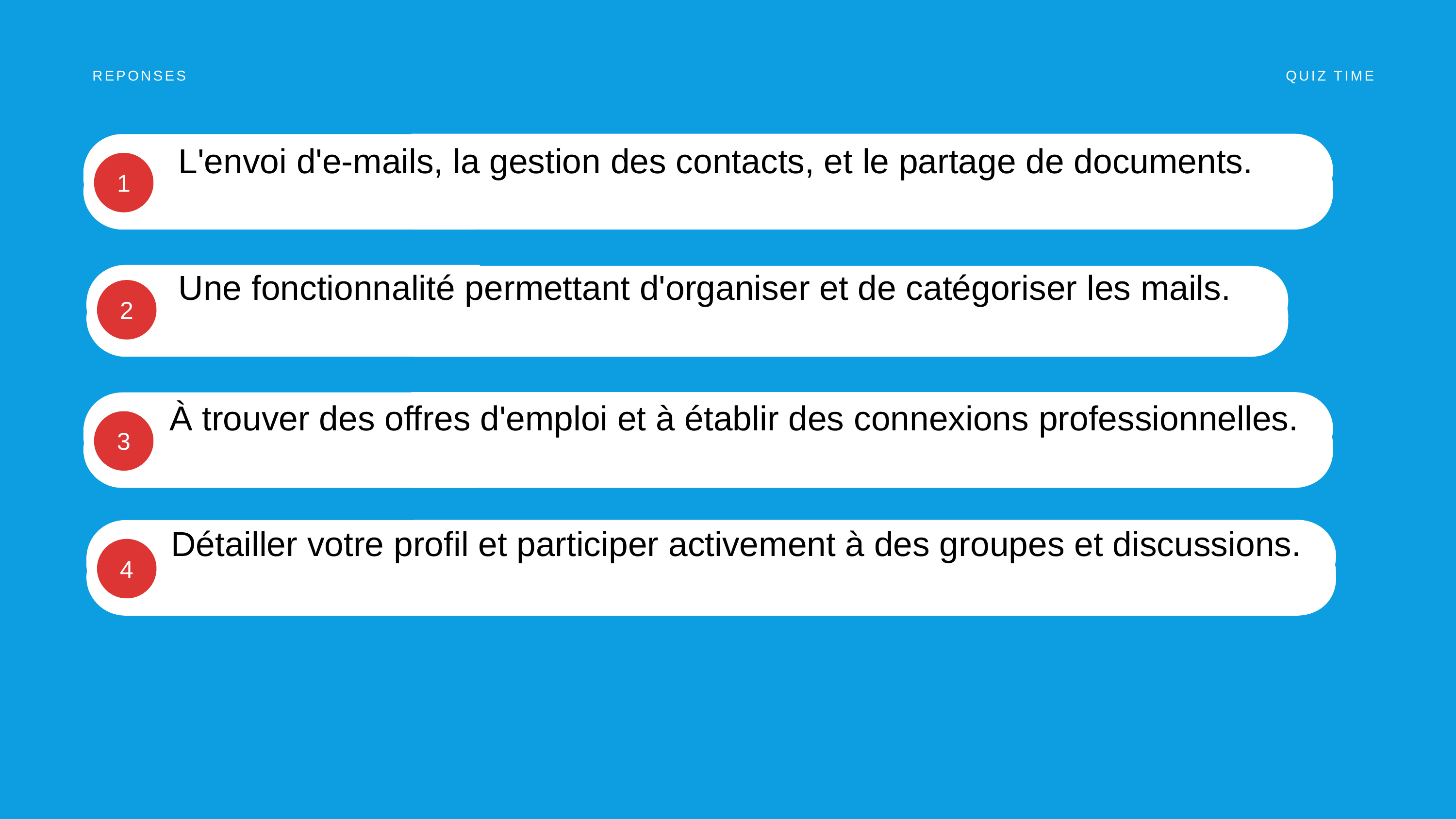

REPONSES
QUIZ TIME

L'envoi d'e-mails, la gestion des contacts, et le partage de documents.

1

Une fonctionnalité permettant d'organiser et de catégoriser les mails.

2

À trouver des offres d'emploi et à établir des connexions professionnelles.

3
Détailler votre profil et participer activement à des groupes et discussions.

4